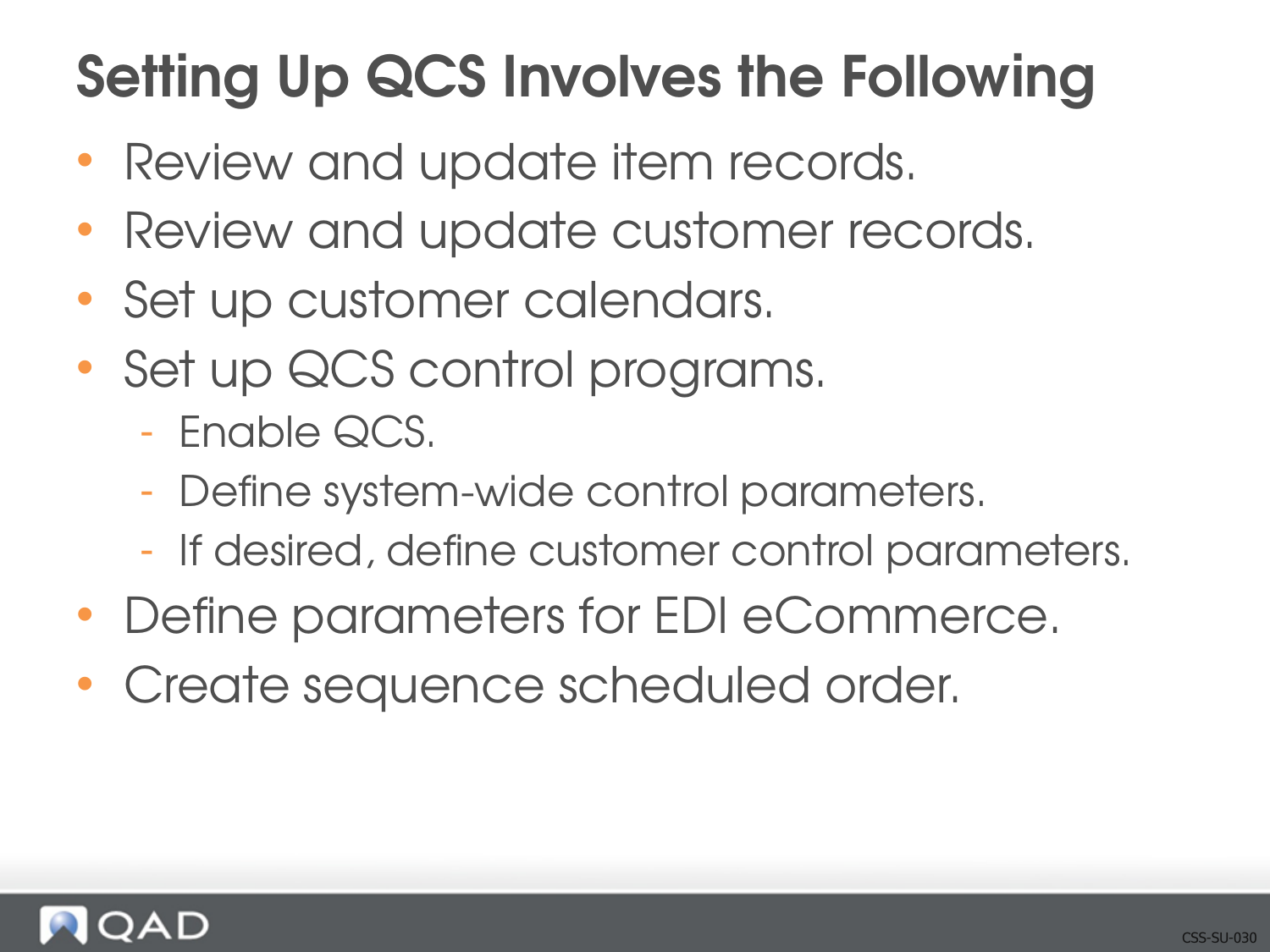

# Setting Up QCS Involves the Following
Review and update item records.
Review and update customer records.
Set up customer calendars.
Set up QCS control programs.
Enable QCS.
Define system-wide control parameters.
If desired, define customer control parameters.
Define parameters for EDI eCommerce.
Create sequence scheduled order.
CSS-SU-030